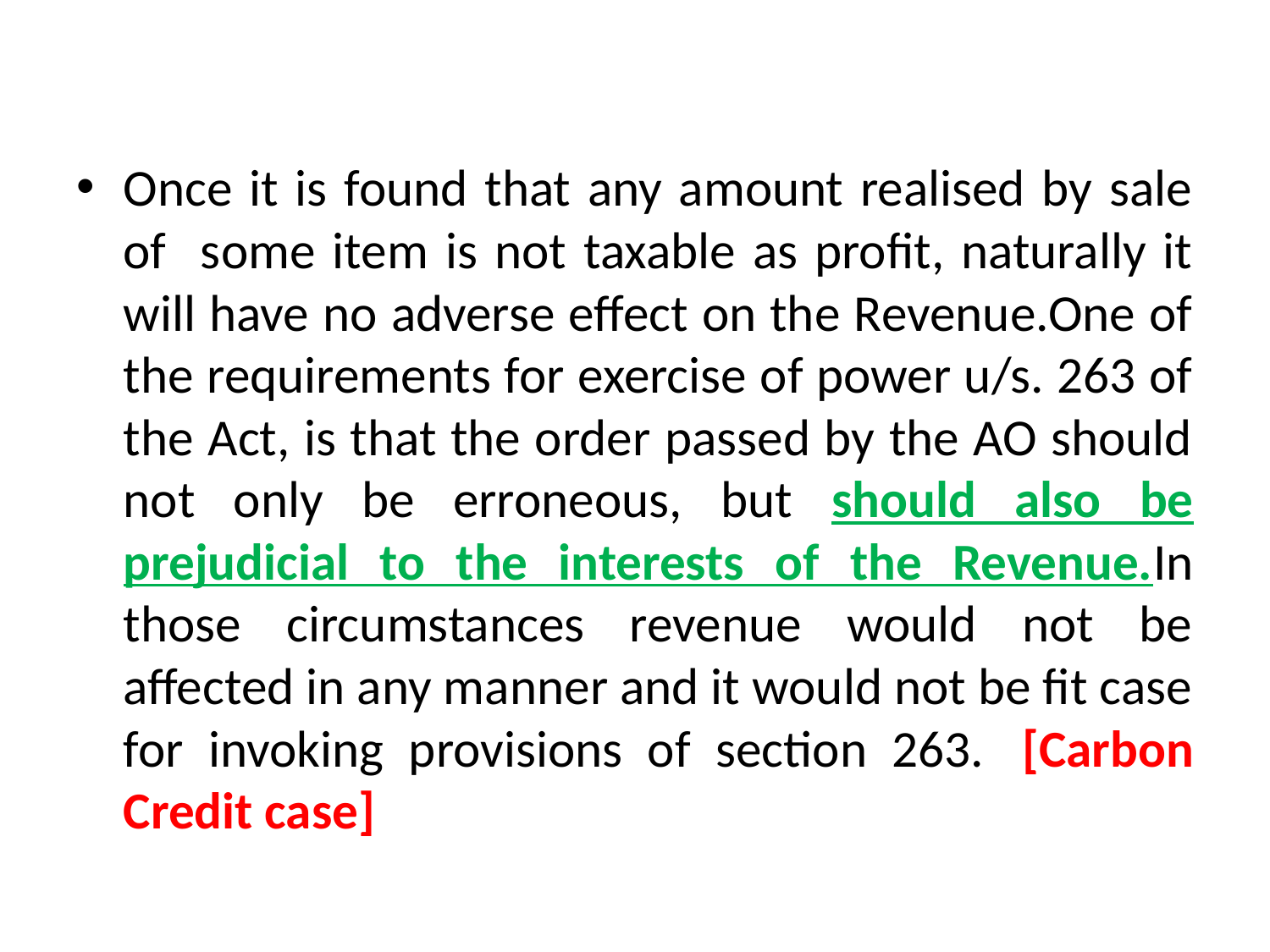

#
Once it is found that any amount realised by sale of  some item is not taxable as profit, naturally it will have no adverse effect on the Revenue.One of the requirements for exercise of power u/s. 263 of the Act, is that the order passed by the AO should not only be erroneous, but should also be prejudicial to the interests of the Revenue.In those circumstances revenue would not be affected in any manner and it would not be fit case for invoking provisions of section 263. 						[Carbon Credit case]